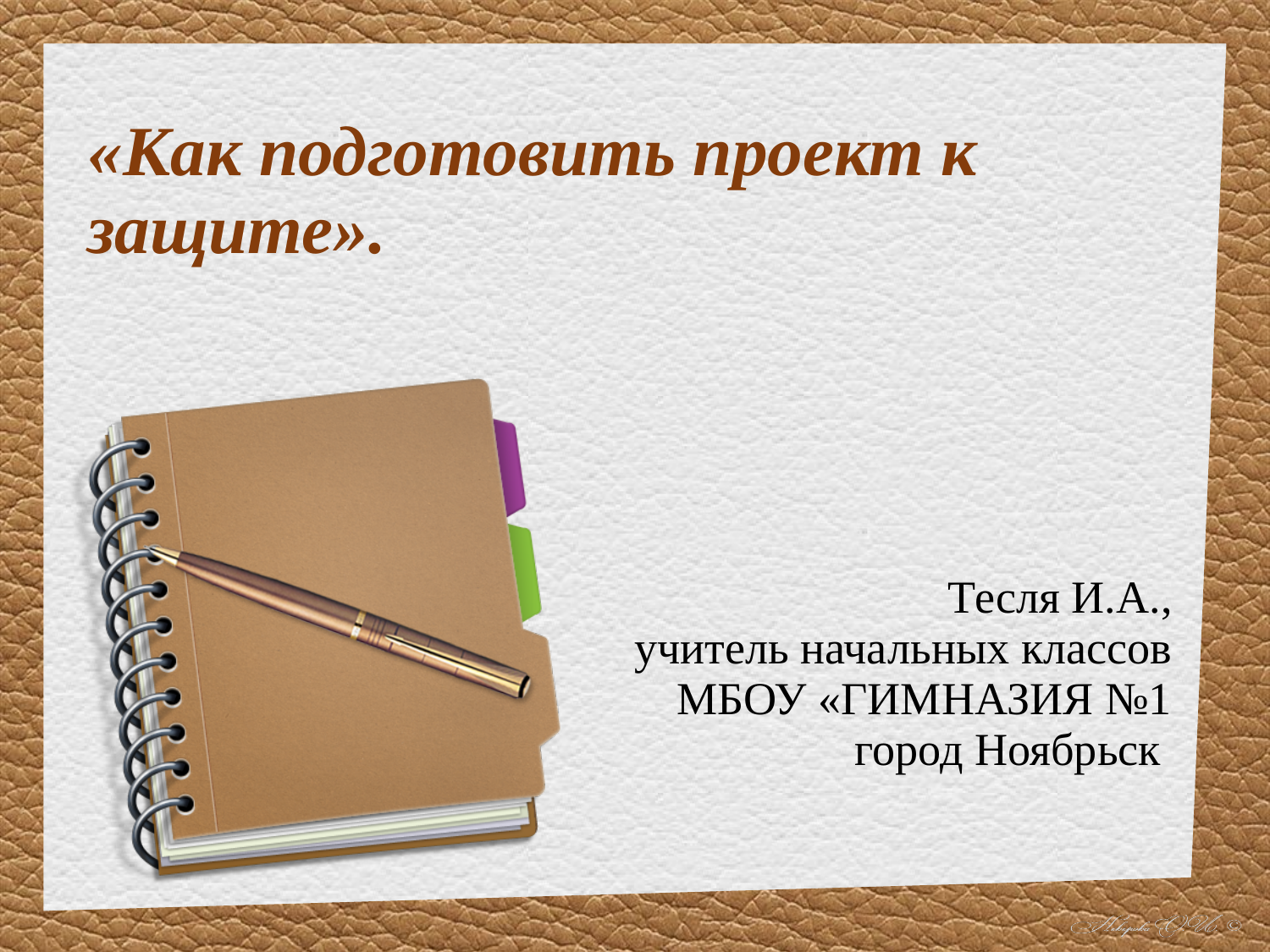

«Как подготовить проект к защите».
Тесля И.А.,
учитель начальных классов
МБОУ «ГИМНАЗИЯ №1
город Ноябрьск